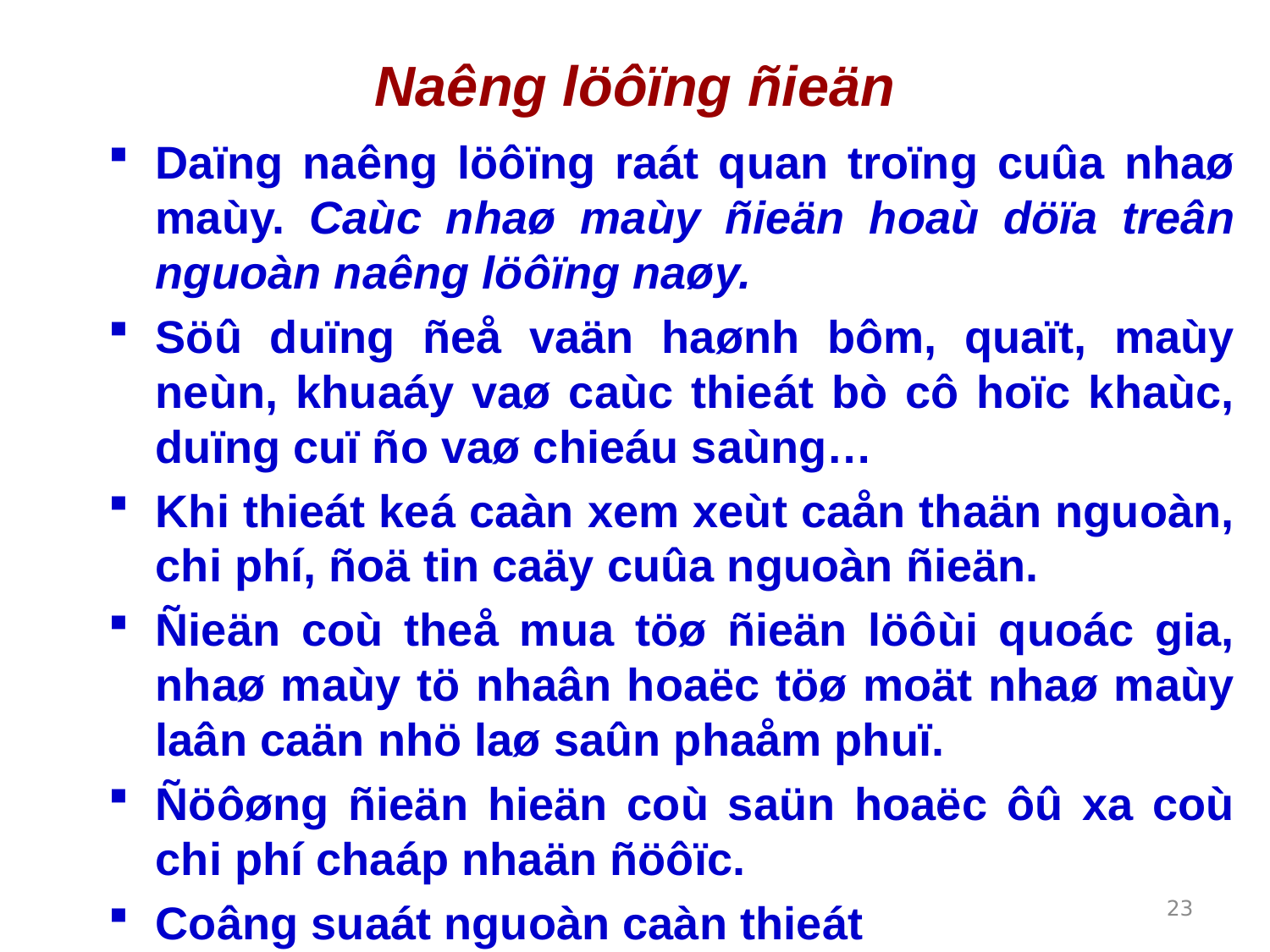

# Naêng löôïng ñieän
Daïng naêng löôïng raát quan troïng cuûa nhaø maùy. Caùc nhaø maùy ñieän hoaù döïa treân nguoàn naêng löôïng naøy.
Söû duïng ñeå vaän haønh bôm, quaït, maùy neùn, khuaáy vaø caùc thieát bò cô hoïc khaùc, duïng cuï ño vaø chieáu saùng…
Khi thieát keá caàn xem xeùt caån thaän nguoàn, chi phí, ñoä tin caäy cuûa nguoàn ñieän.
Ñieän coù theå mua töø ñieän löôùi quoác gia, nhaø maùy tö nhaân hoaëc töø moät nhaø maùy laân caän nhö laø saûn phaåm phuï.
Ñöôøng ñieän hieän coù saün hoaëc ôû xa coù chi phí chaáp nhaän ñöôïc.
Coâng suaát nguoàn caàn thieát
Nguoàn ñieän döï phoøng
23